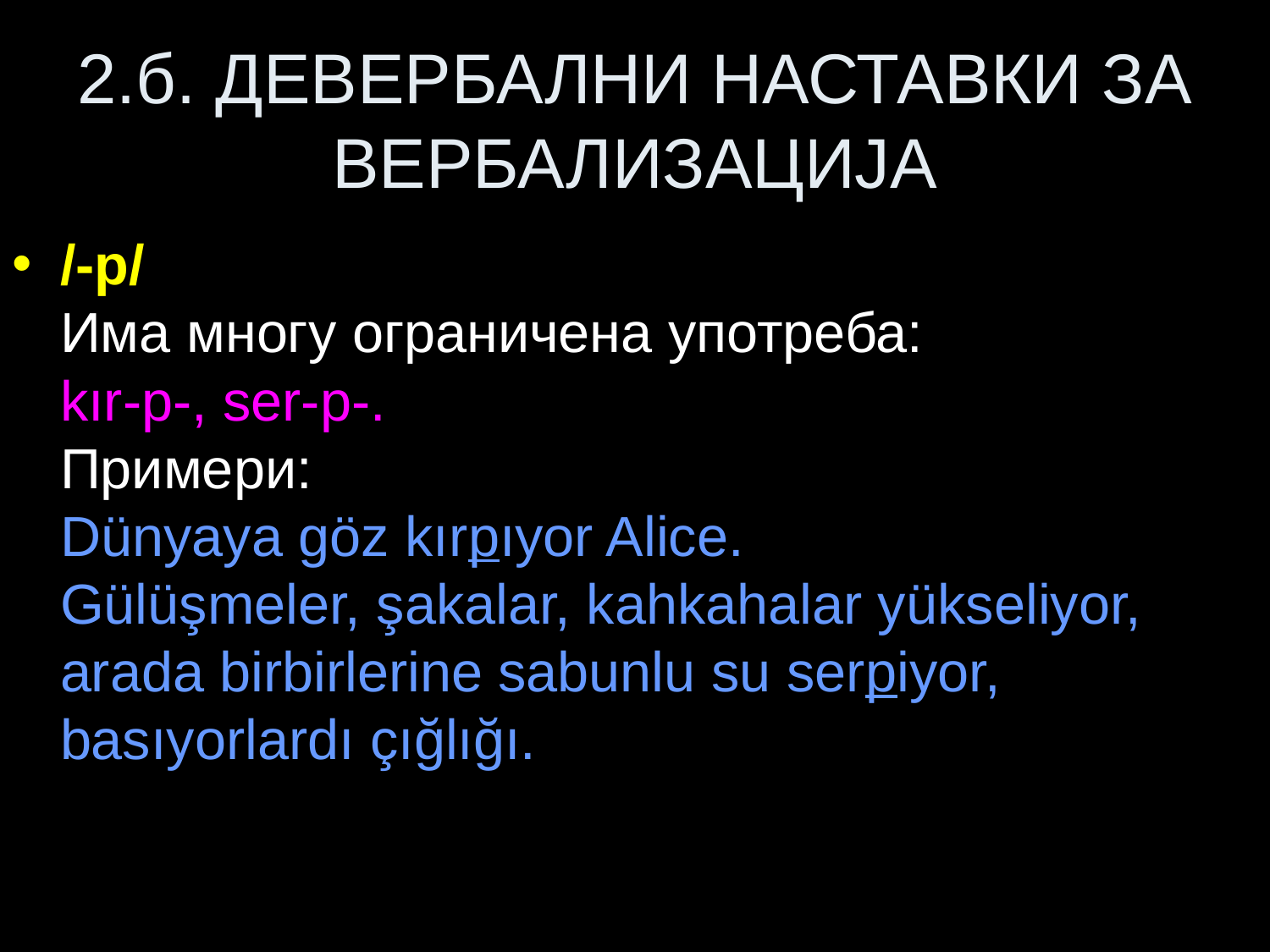

# 2.б. ДЕВЕРБАЛНИ НАСТАВКИ ЗА ВЕРБАЛИЗАЦИЈА
/-p/
Има многу ограничена употреба:
kır-p-, ser-p-.
Примери:
Dünyaya göz kırpıyor Alice.
Gülüşmeler, şakalar, kahkahalar yükseliyor, arada birbirlerine sabunlu su serpiyor, basıyorlardı çığlığı.